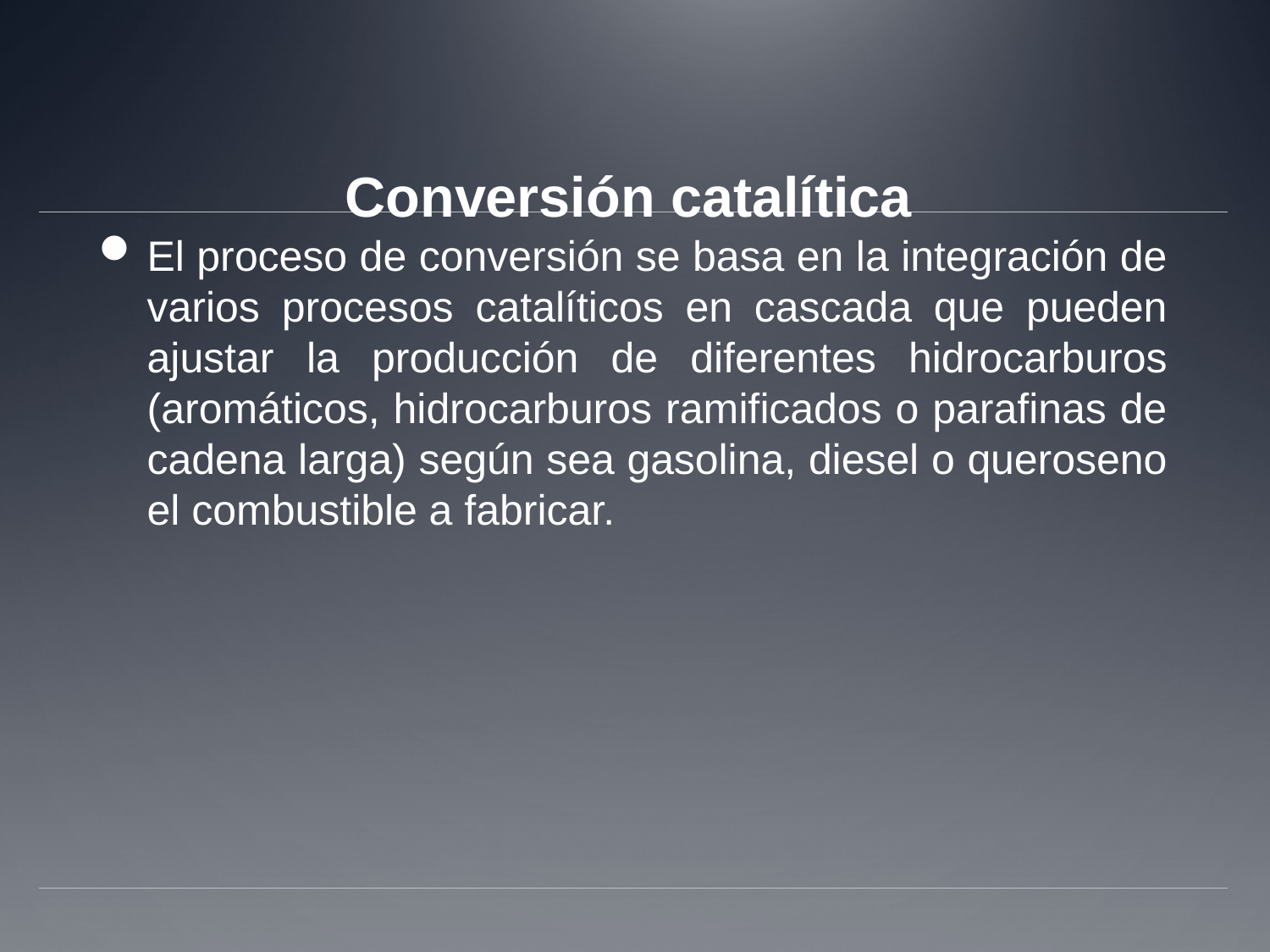

# Conversión catalítica
El proceso de conversión se basa en la integración de varios procesos catalíticos en cascada que pueden ajustar la producción de diferentes hidrocarburos (aromáticos, hidrocarburos ramificados o parafinas de cadena larga) según sea gasolina, diesel o queroseno el combustible a fabricar.